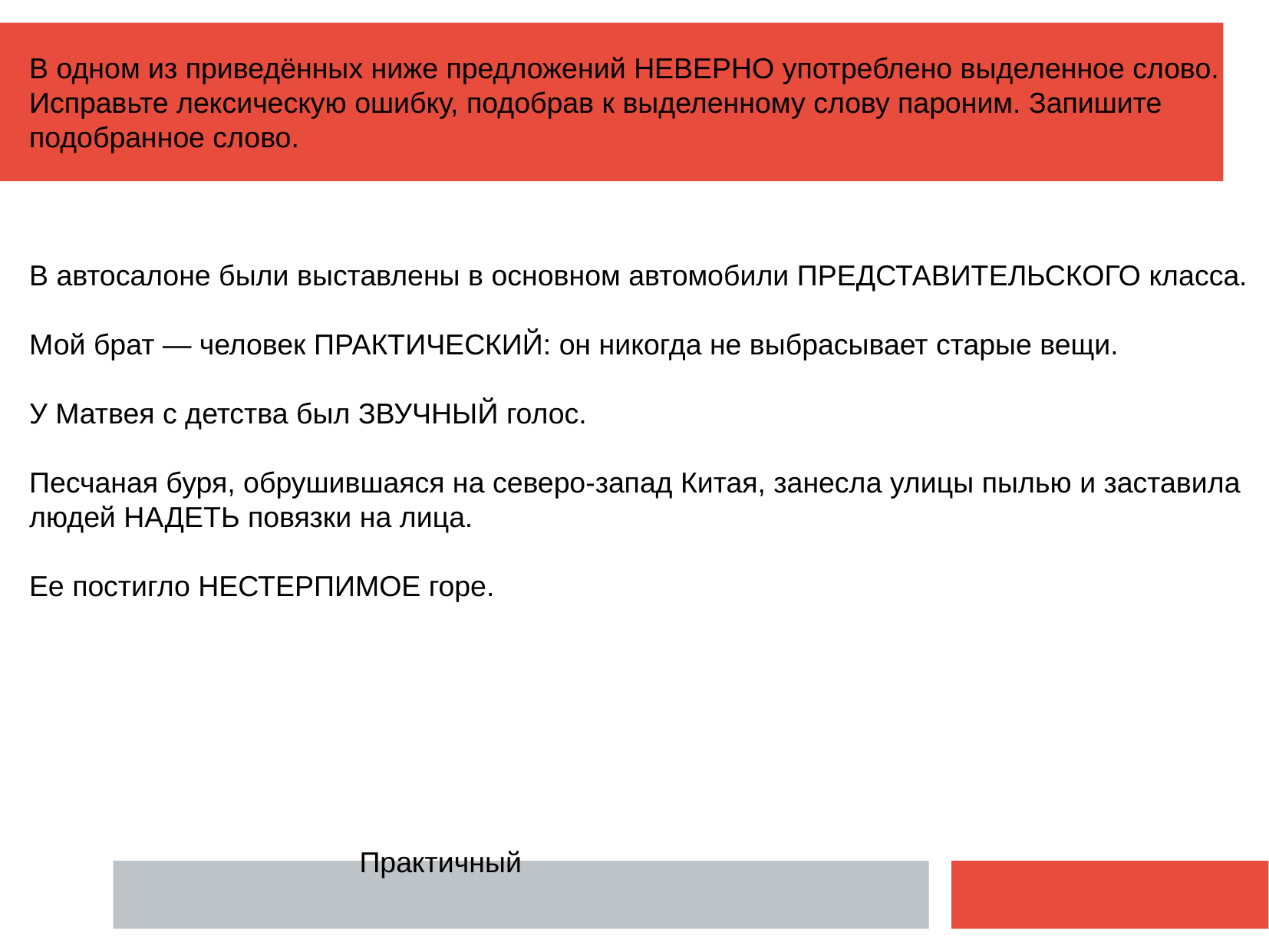

В одном из приведённых ниже предложений НЕВЕРНО употреблено выделенное слово. Исправьте лексическую ошибку, подобрав к выделенному слову пароним. Запишите подобранное слово.

В автосалоне были выставлены в основном автомобили ПРЕДСТАВИТЕЛЬСКОГО класса.

Мой брат — человек ПРАКТИЧЕСКИЙ: он никогда не выбрасывает старые вещи.

У Матвея с детства был ЗВУЧНЫЙ голос.

Песчаная буря, обрушившаяся на северо-запад Китая, занесла улицы пылью и заставила людей НАДЕТЬ повязки на лица.

Ее постигло НЕСТЕРПИМОЕ горе.

                                         Практичный